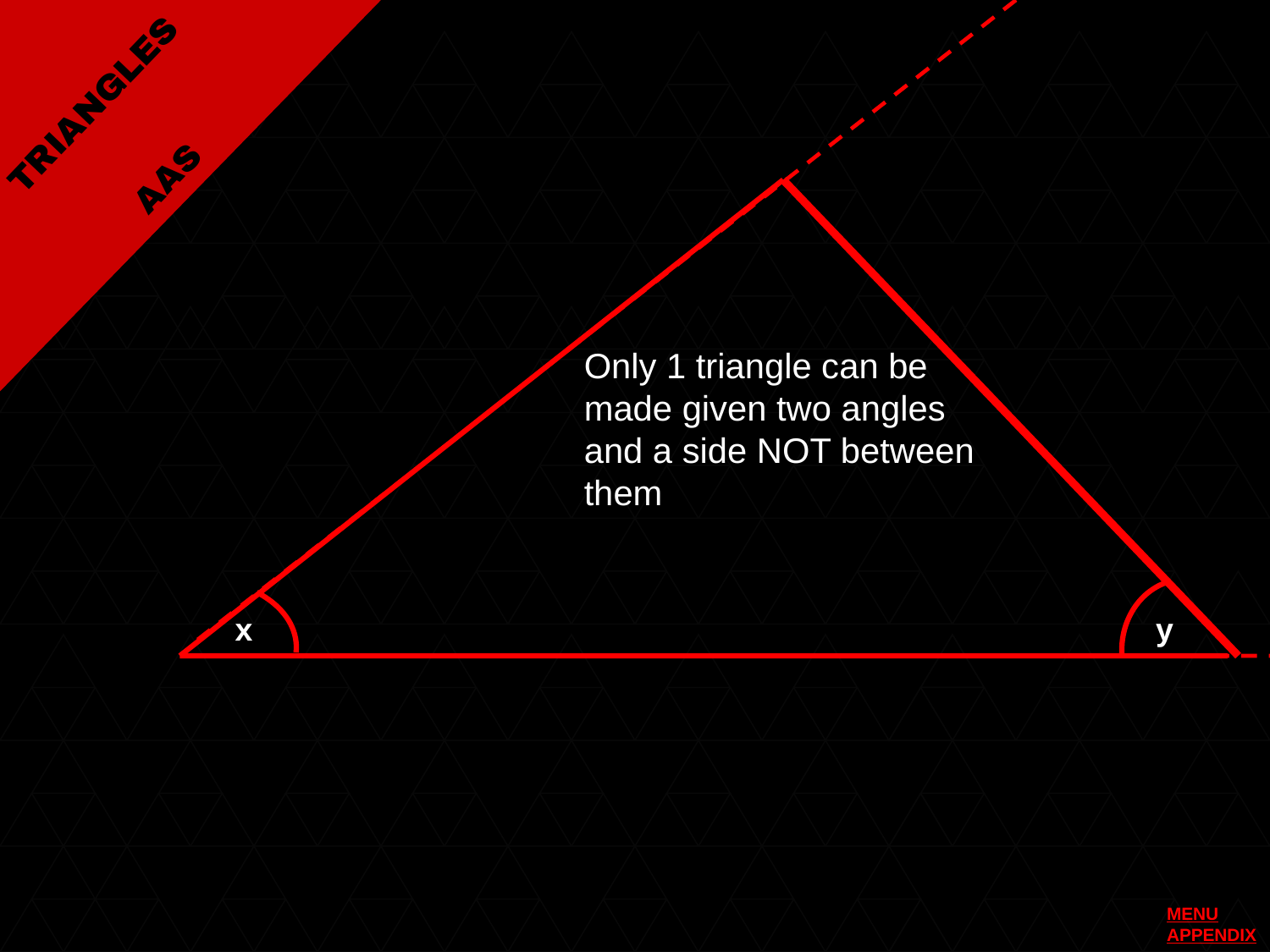

TRIANGLES
AAS

Only 1 triangle can be made given two angles and a side NOT between them

x
y

MENU
APPENDIX